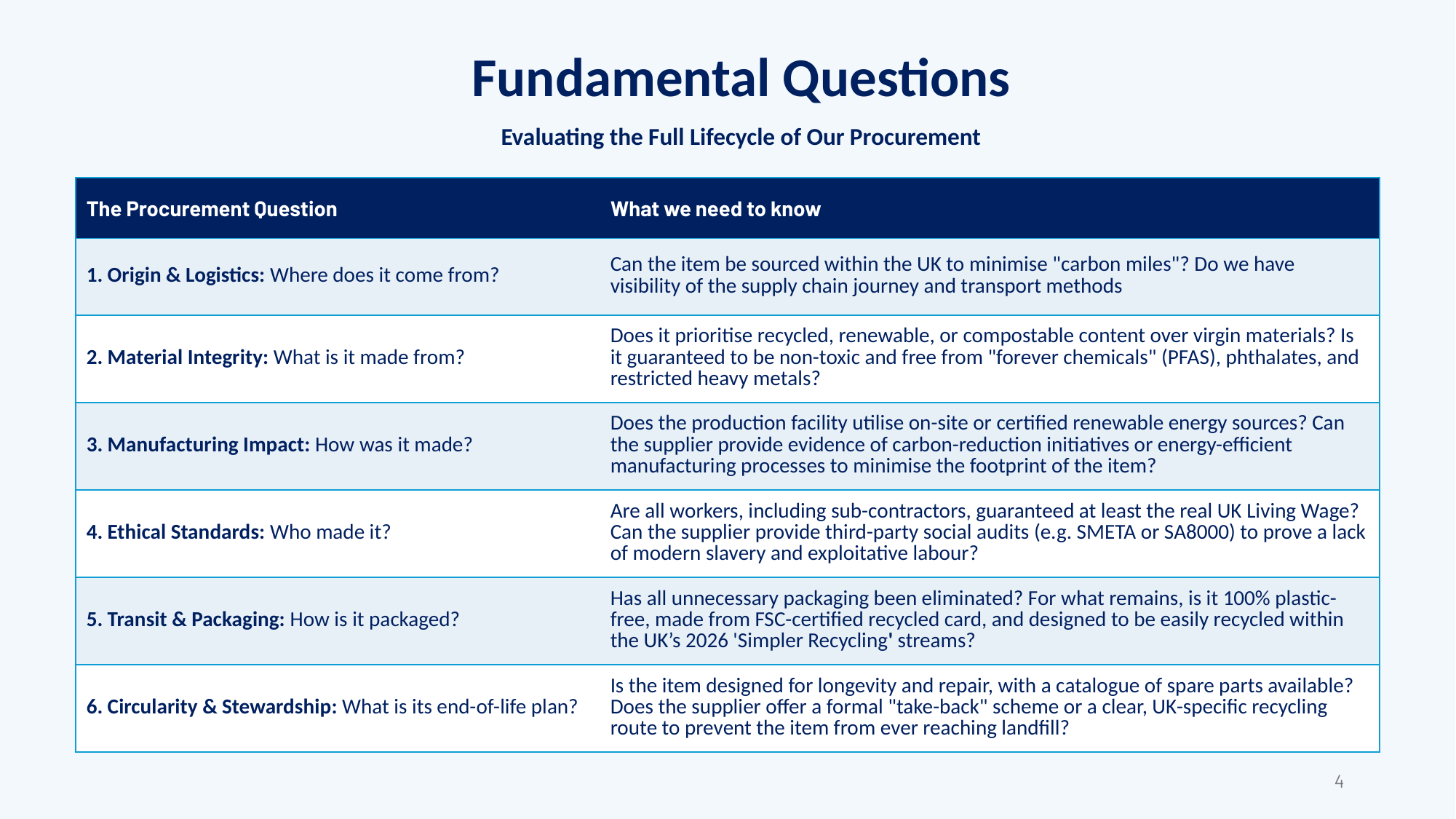

# Fundamental Questions
Evaluating the Full Lifecycle of Our Procurement
| The Procurement Question | What we need to know |
| --- | --- |
| 1. Origin & Logistics: Where does it come from? | Can the item be sourced within the UK to minimise "carbon miles"? Do we have visibility of the supply chain journey and transport methods |
| 2. Material Integrity: What is it made from? | Does it prioritise recycled, renewable, or compostable content over virgin materials? Is it guaranteed to be non-toxic and free from "forever chemicals" (PFAS), phthalates, and restricted heavy metals? |
| 3. Manufacturing Impact: How was it made? | Does the production facility utilise on-site or certified renewable energy sources? Can the supplier provide evidence of carbon-reduction initiatives or energy-efficient manufacturing processes to minimise the footprint of the item? |
| 4. Ethical Standards: Who made it? | Are all workers, including sub-contractors, guaranteed at least the real UK Living Wage? Can the supplier provide third-party social audits (e.g. SMETA or SA8000) to prove a lack of modern slavery and exploitative labour? |
| 5. Transit & Packaging: How is it packaged? | Has all unnecessary packaging been eliminated? For what remains, is it 100% plastic-free, made from FSC-certified recycled card, and designed to be easily recycled within the UK’s 2026 'Simpler Recycling' streams? |
| 6. Circularity & Stewardship: What is its end-of-life plan? | Is the item designed for longevity and repair, with a catalogue of spare parts available? Does the supplier offer a formal "take-back" scheme or a clear, UK-specific recycling route to prevent the item from ever reaching landfill? |
4